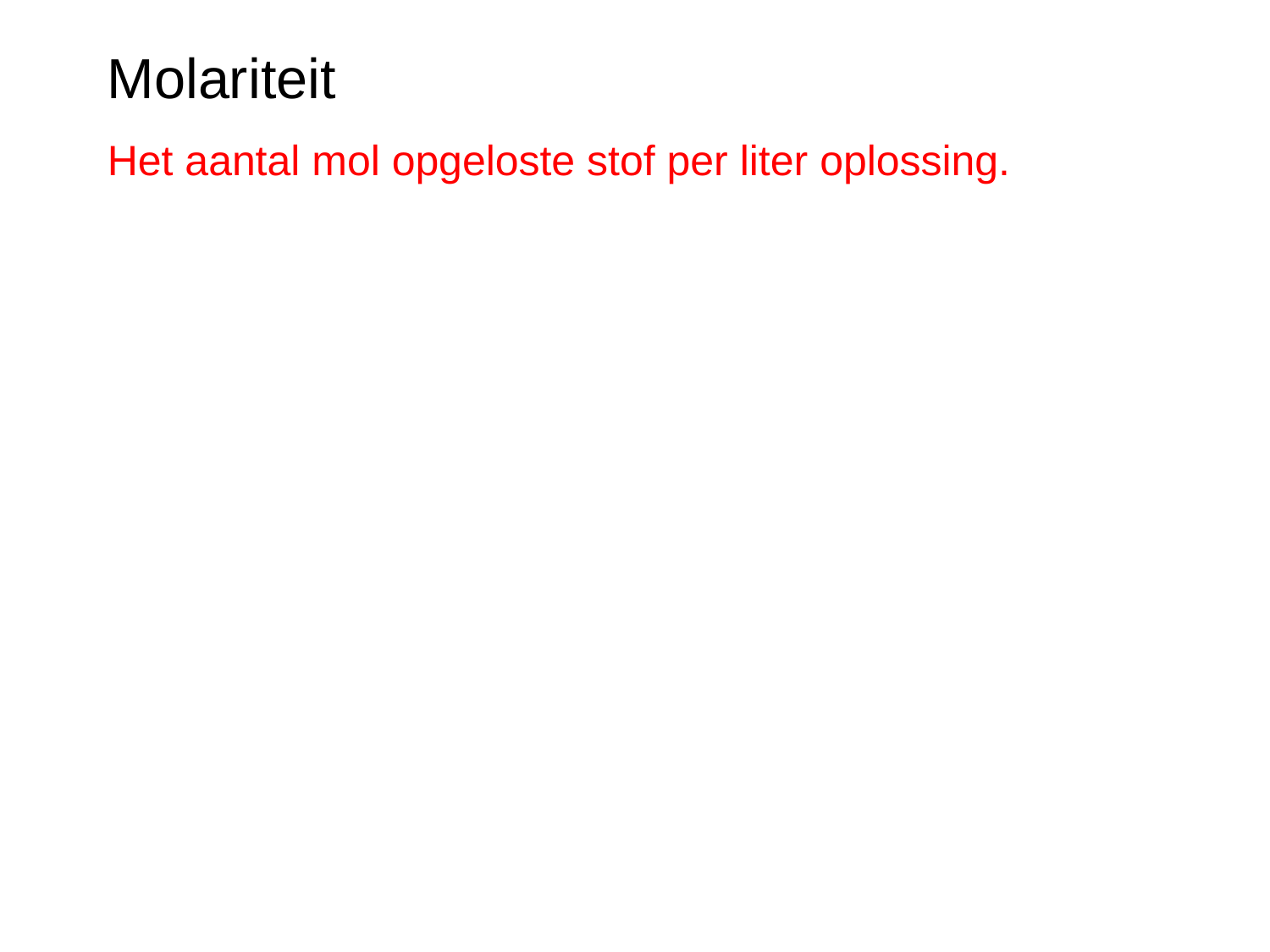

Molariteit

Het aantal mol opgeloste stof per liter oplossing.